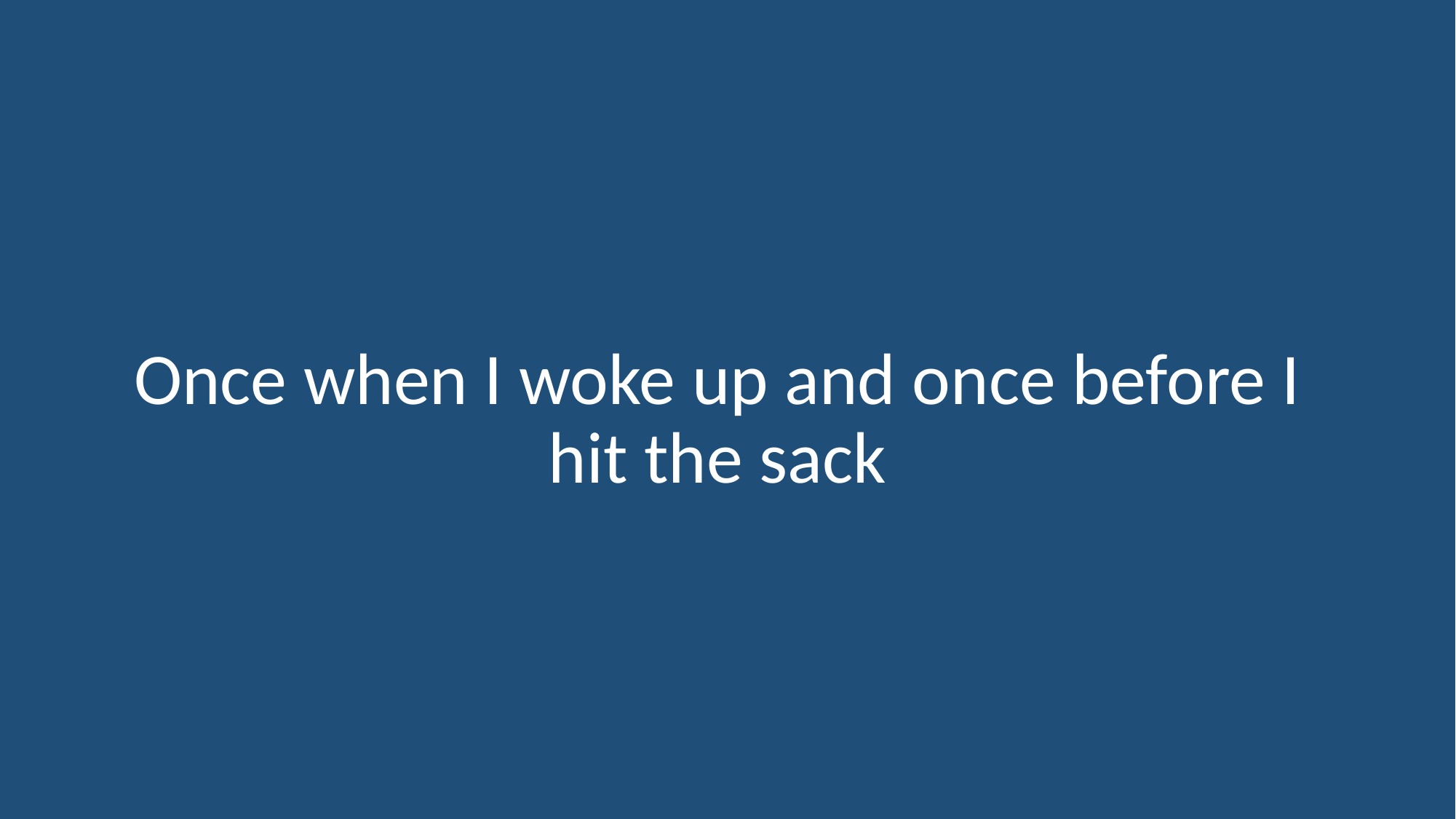

Once when I woke up and once before I hit the sack